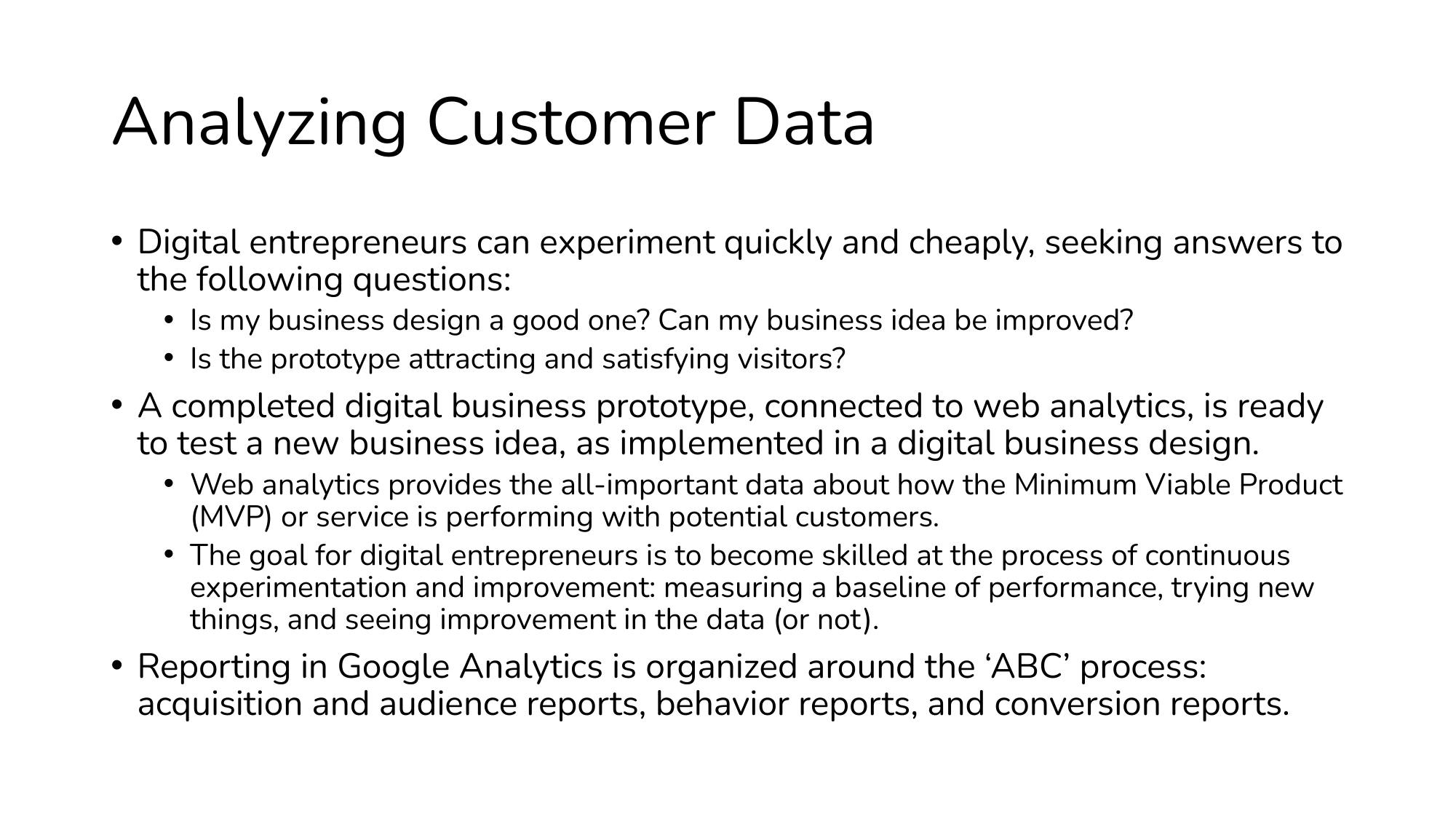

# Analyzing Customer Data
Digital entrepreneurs can experiment quickly and cheaply, seeking answers to the following questions:
Is my business design a good one? Can my business idea be improved?
Is the prototype attracting and satisfying visitors?
A completed digital business prototype, connected to web analytics, is ready to test a new business idea, as implemented in a digital business design.
Web analytics provides the all-important data about how the Minimum Viable Product (MVP) or service is performing with potential customers.
The goal for digital entrepreneurs is to become skilled at the process of continuous experimentation and improvement: measuring a baseline of performance, trying new things, and seeing improvement in the data (or not).
Reporting in Google Analytics is organized around the ‘ABC’ process: acquisition and audience reports, behavior reports, and conversion reports.